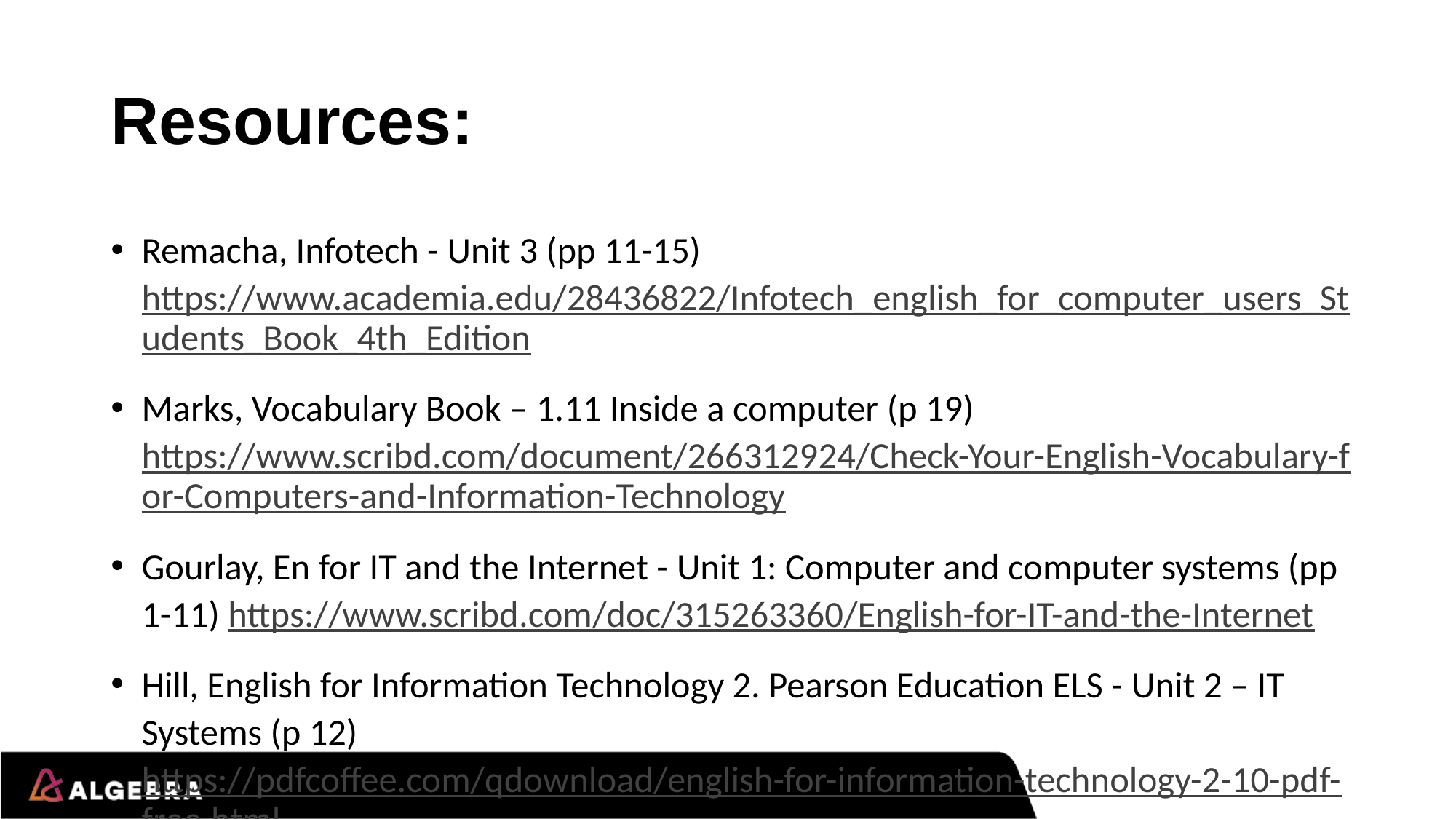

# Resources:
Remacha, Infotech - Unit 3 (pp 11-15) https://www.academia.edu/28436822/Infotech_english_for_computer_users_Students_Book_4th_Edition
Marks, Vocabulary Book – 1.11 Inside a computer (p 19) https://www.scribd.com/document/266312924/Check-Your-English-Vocabulary-for-Computers-and-Information-Technology
Gourlay, En for IT and the Internet - Unit 1: Computer and computer systems (pp 1-11) https://www.scribd.com/doc/315263360/English-for-IT-and-the-Internet
Hill, English for Information Technology 2. Pearson Education ELS - Unit 2 – IT Systems (p 12) https://pdfcoffee.com/qdownload/english-for-information-technology-2-10-pdf-free.html